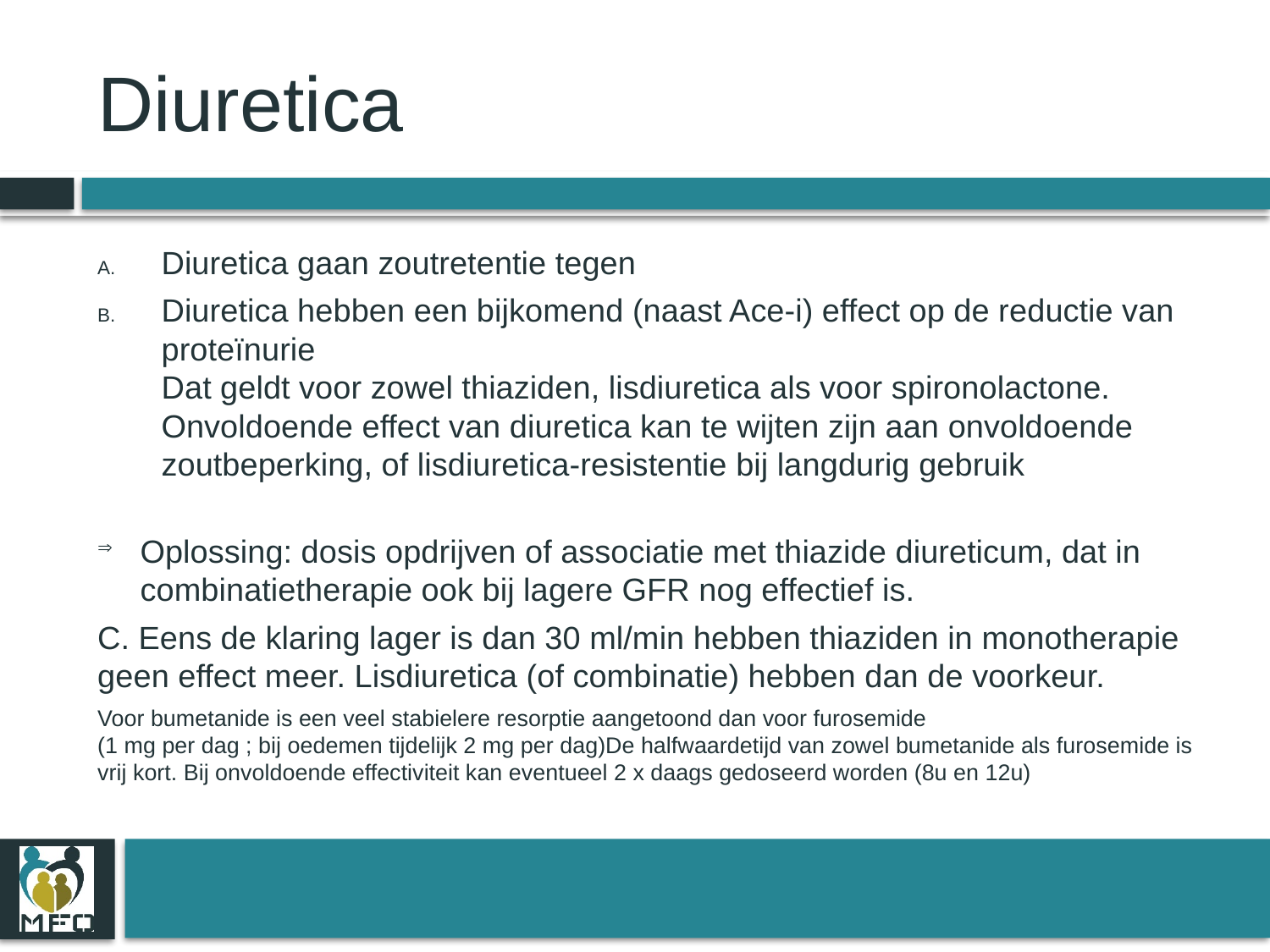

# Diuretica
Diuretica gaan zoutretentie tegen
Diuretica hebben een bijkomend (naast Ace-i) effect op de reductie van proteïnurie
Dat geldt voor zowel thiaziden, lisdiuretica als voor spironolactone. Onvoldoende effect van diuretica kan te wijten zijn aan onvoldoende zoutbeperking, of lisdiuretica-resistentie bij langdurig gebruik
Oplossing: dosis opdrijven of associatie met thiazide diureticum, dat in combinatietherapie ook bij lagere GFR nog effectief is.
C. Eens de klaring lager is dan 30 ml/min hebben thiaziden in monotherapie geen effect meer. Lisdiuretica (of combinatie) hebben dan de voorkeur.
Voor bumetanide is een veel stabielere resorptie aangetoond dan voor furosemide
(1 mg per dag ; bij oedemen tijdelijk 2 mg per dag)De halfwaardetijd van zowel bumetanide als furosemide is vrij kort. Bij onvoldoende effectiviteit kan eventueel 2 x daags gedoseerd worden (8u en 12u)